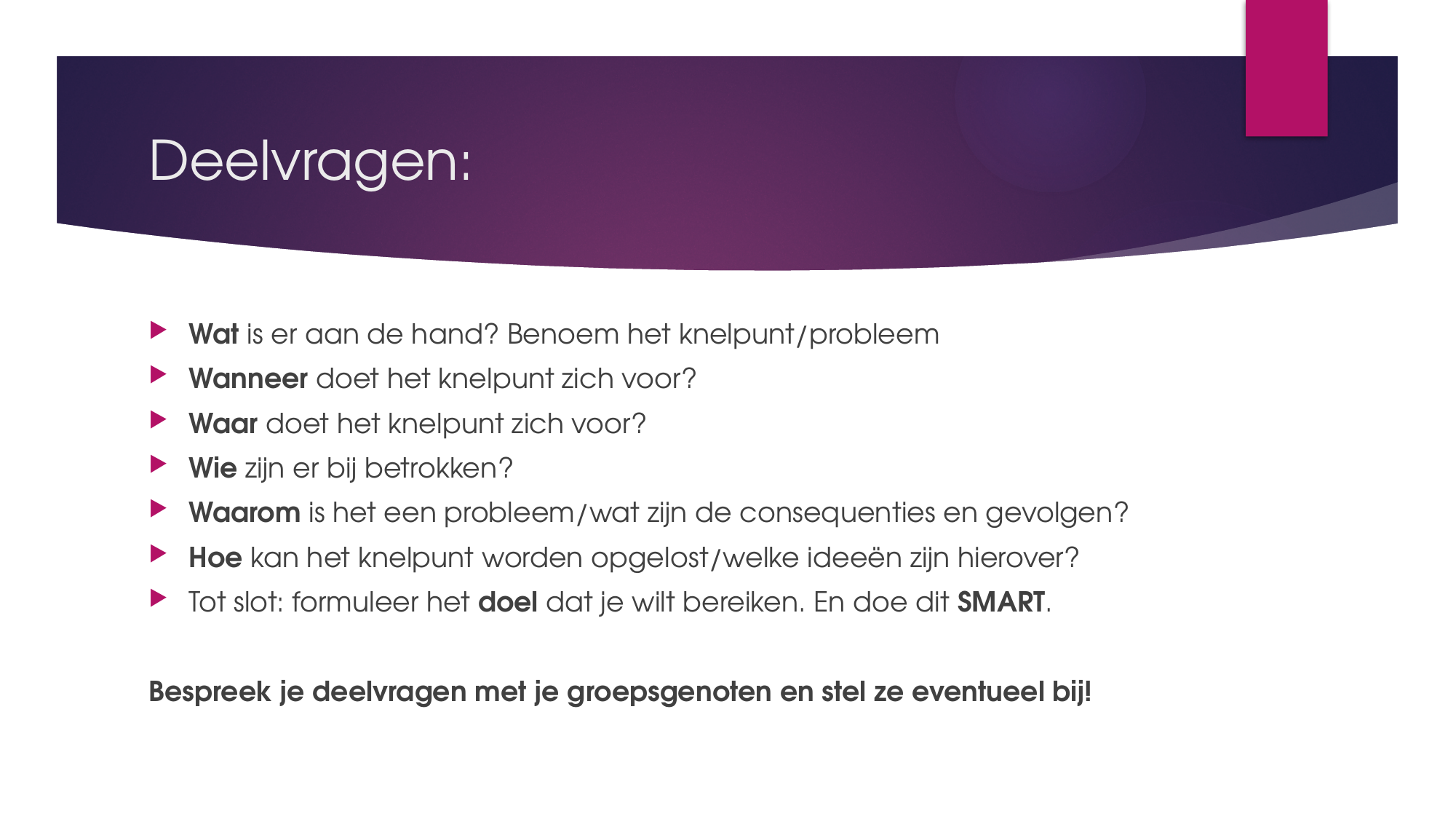

# Deelvragen:
Wat is er aan de hand? Benoem het knelpunt/probleem
Wanneer doet het knelpunt zich voor?
Waar doet het knelpunt zich voor?
Wie zijn er bij betrokken?
Waarom is het een probleem/wat zijn de consequenties en gevolgen?
Hoe kan het knelpunt worden opgelost/welke ideeën zijn hierover?
Tot slot: formuleer het doel dat je wilt bereiken. En doe dit SMART.

Bespreek je deelvragen met je groepsgenoten en stel ze eventueel bij!